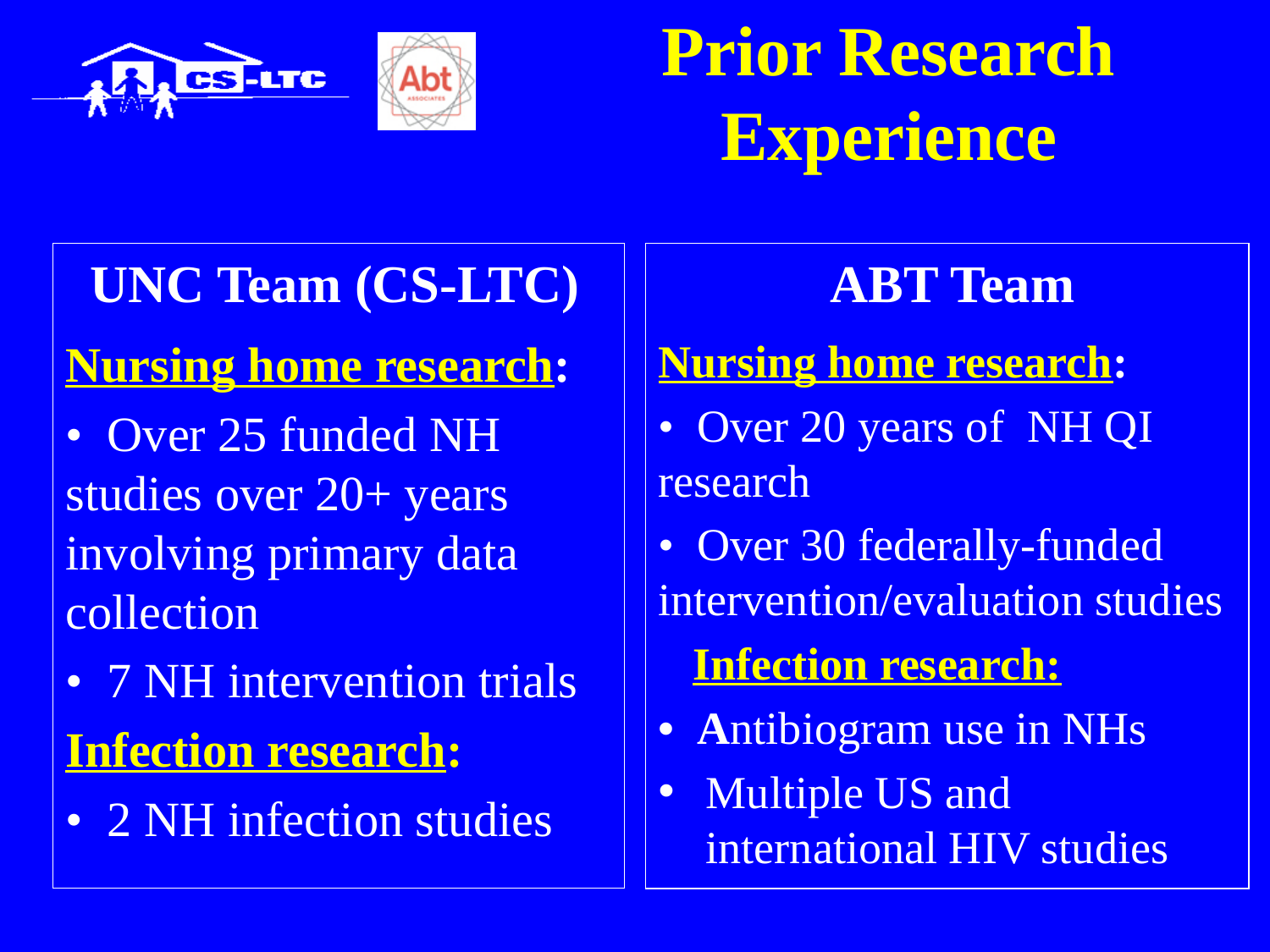

# Prior Research Experience
  UNC Team (CS-LTC)

Nursing home research:
•  Over 25 funded NH studies over 20+ years involving primary data collection
•  7 NH intervention trials
Infection research:
•  2 NH infection studies

              ABT Team

Nursing home research:
•  Over 20 years of  NH QI research
•  Over 30 federally-funded intervention/evaluation studies
   Infection research:
•  Antibiogram use in NHs
Multiple US and international HIV studies